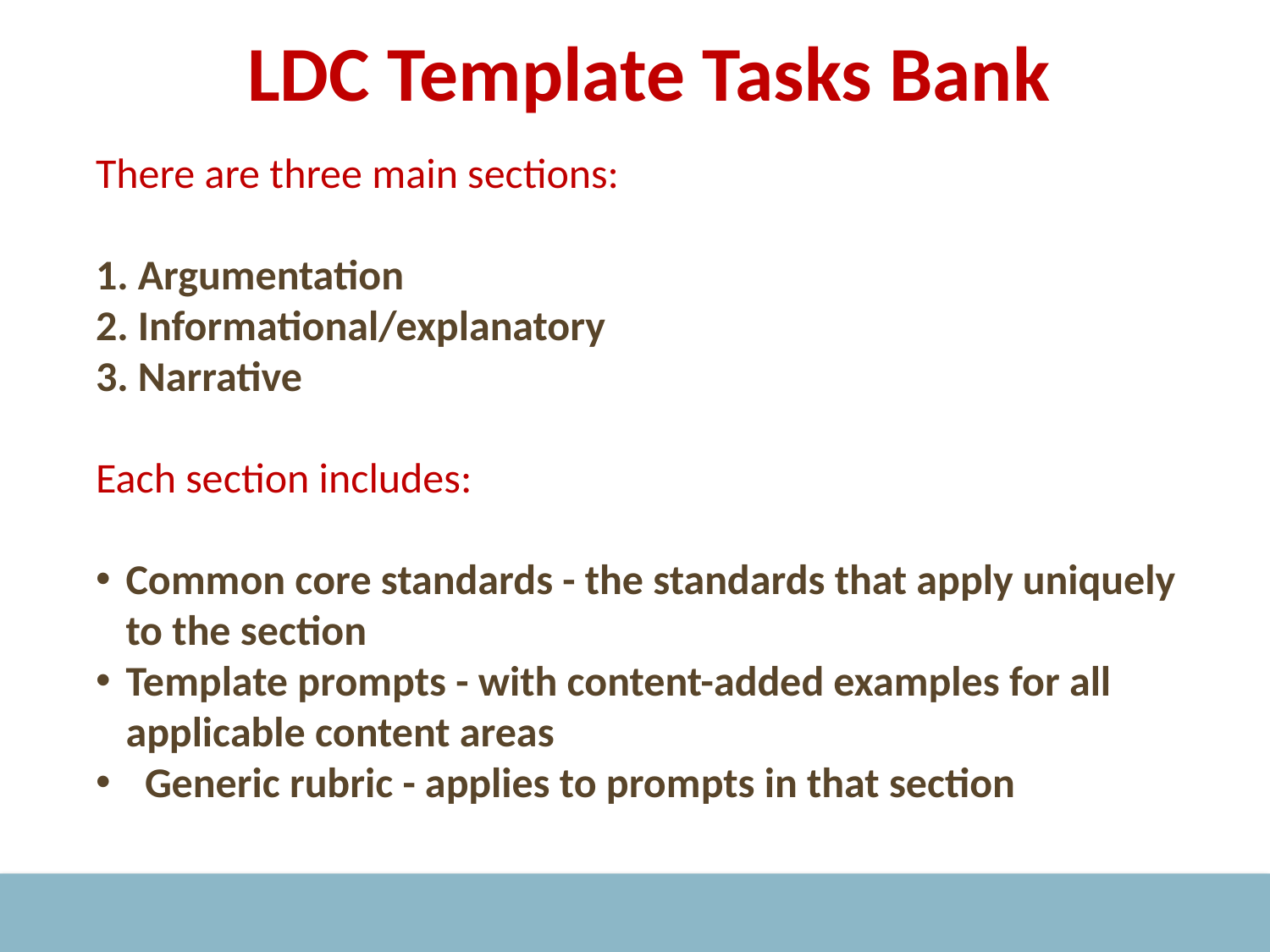

# LDC Template Tasks Bank
There are three main sections:

1. Argumentation
2. Informational/explanatory
3. Narrative

Each section includes:

Common core standards - the standards that apply uniquely to the section
Template prompts - with content-added examples for all applicable content areas
  Generic rubric - applies to prompts in that section